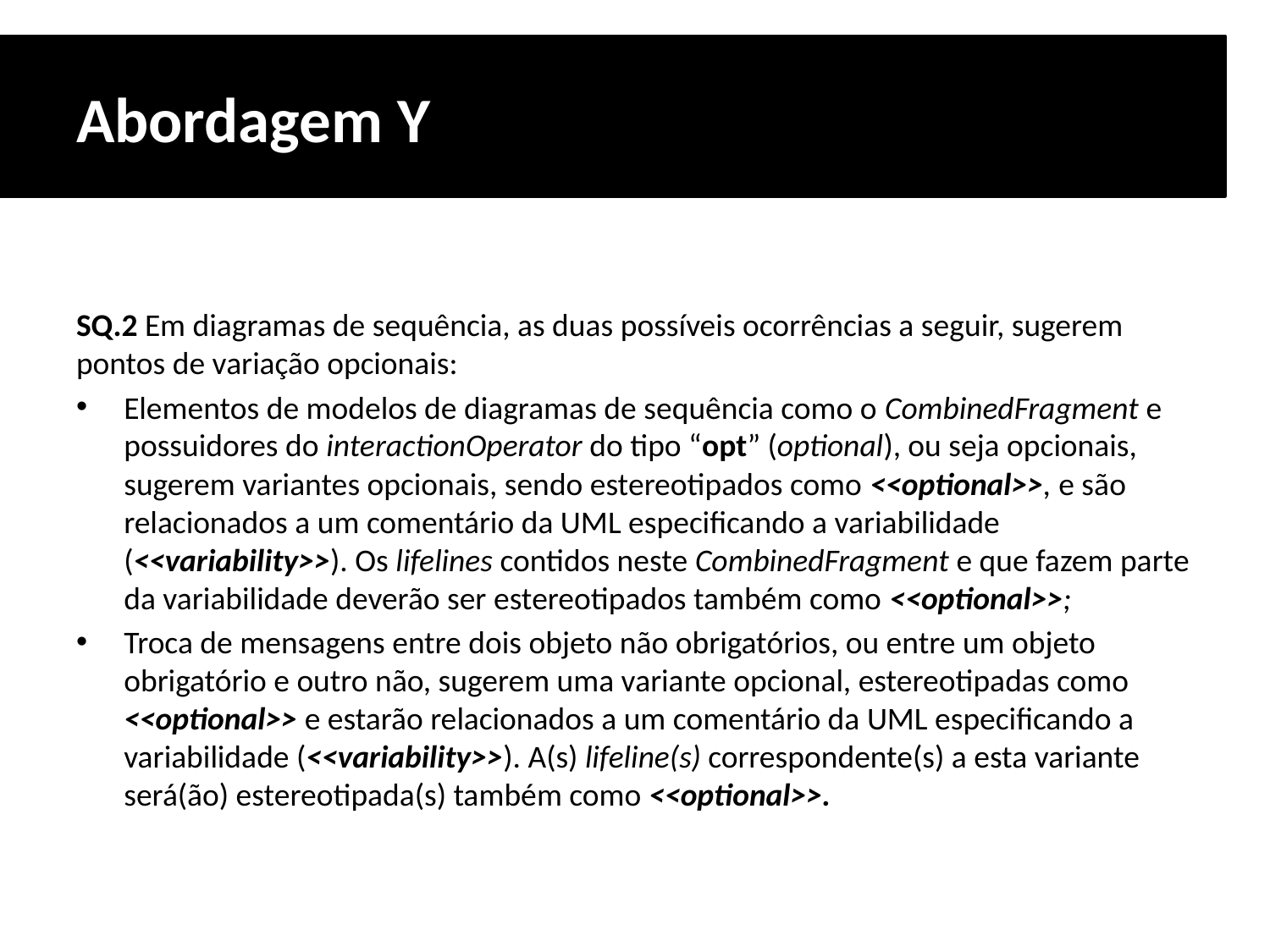

# Abordagem Y

SQ.2 Em diagramas de sequência, as duas possíveis ocorrências a seguir, sugerem pontos de variação opcionais:
Elementos de modelos de diagramas de sequência como o CombinedFragment e possuidores do interactionOperator do tipo “opt” (optional), ou seja opcionais, sugerem variantes opcionais, sendo estereotipados como <<optional>>, e são relacionados a um comentário da UML especificando a variabilidade (<<variability>>). Os lifelines contidos neste CombinedFragment e que fazem parte da variabilidade deverão ser estereotipados também como <<optional>>;
Troca de mensagens entre dois objeto não obrigatórios, ou entre um objeto obrigatório e outro não, sugerem uma variante opcional, estereotipadas como <<optional>> e estarão relacionados a um comentário da UML especificando a variabilidade (<<variability>>). A(s) lifeline(s) correspondente(s) a esta variante será(ão) estereotipada(s) também como <<optional>>.